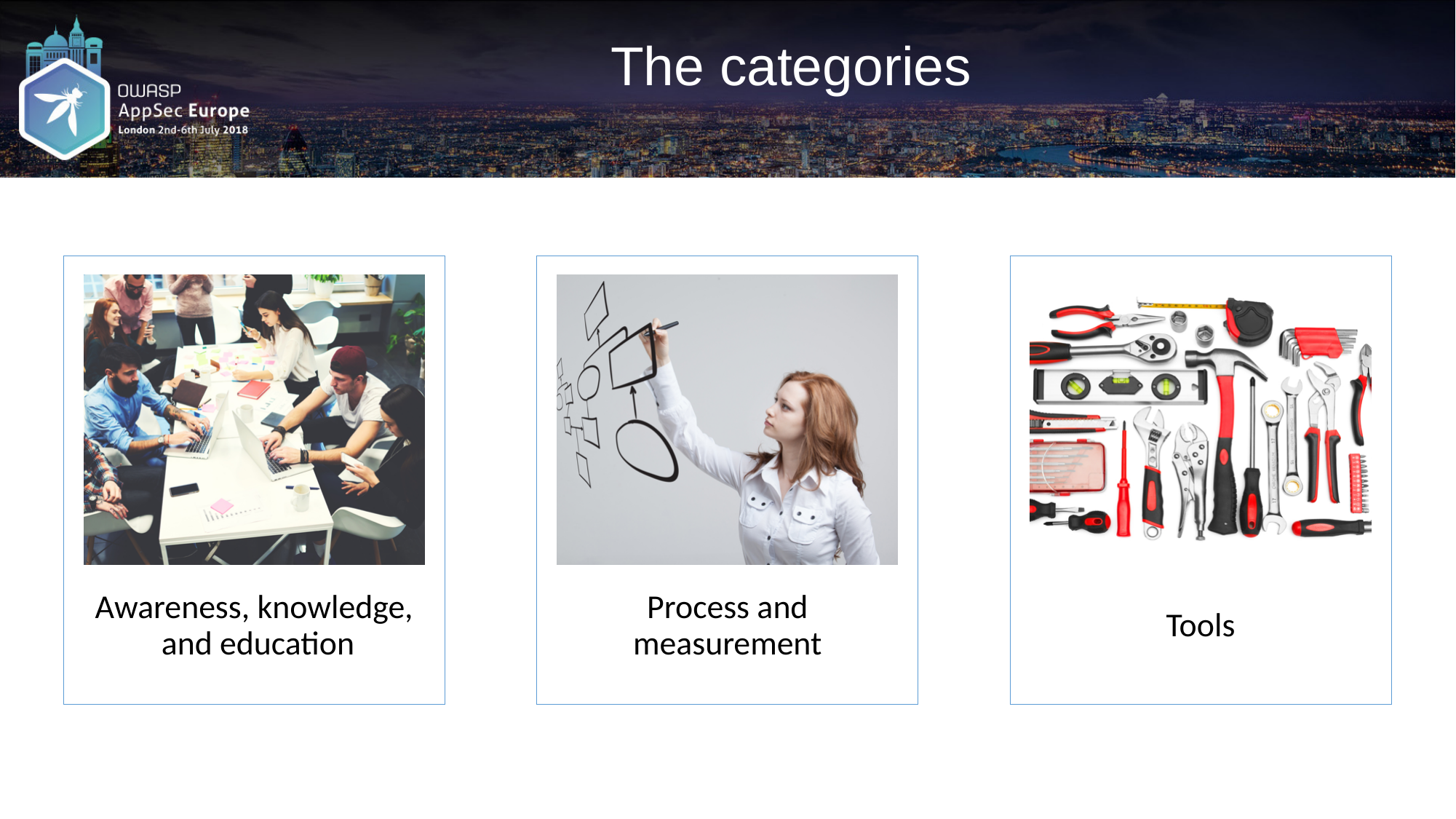

The categories
Awareness, knowledge,  and education
Process and measurement
Tools